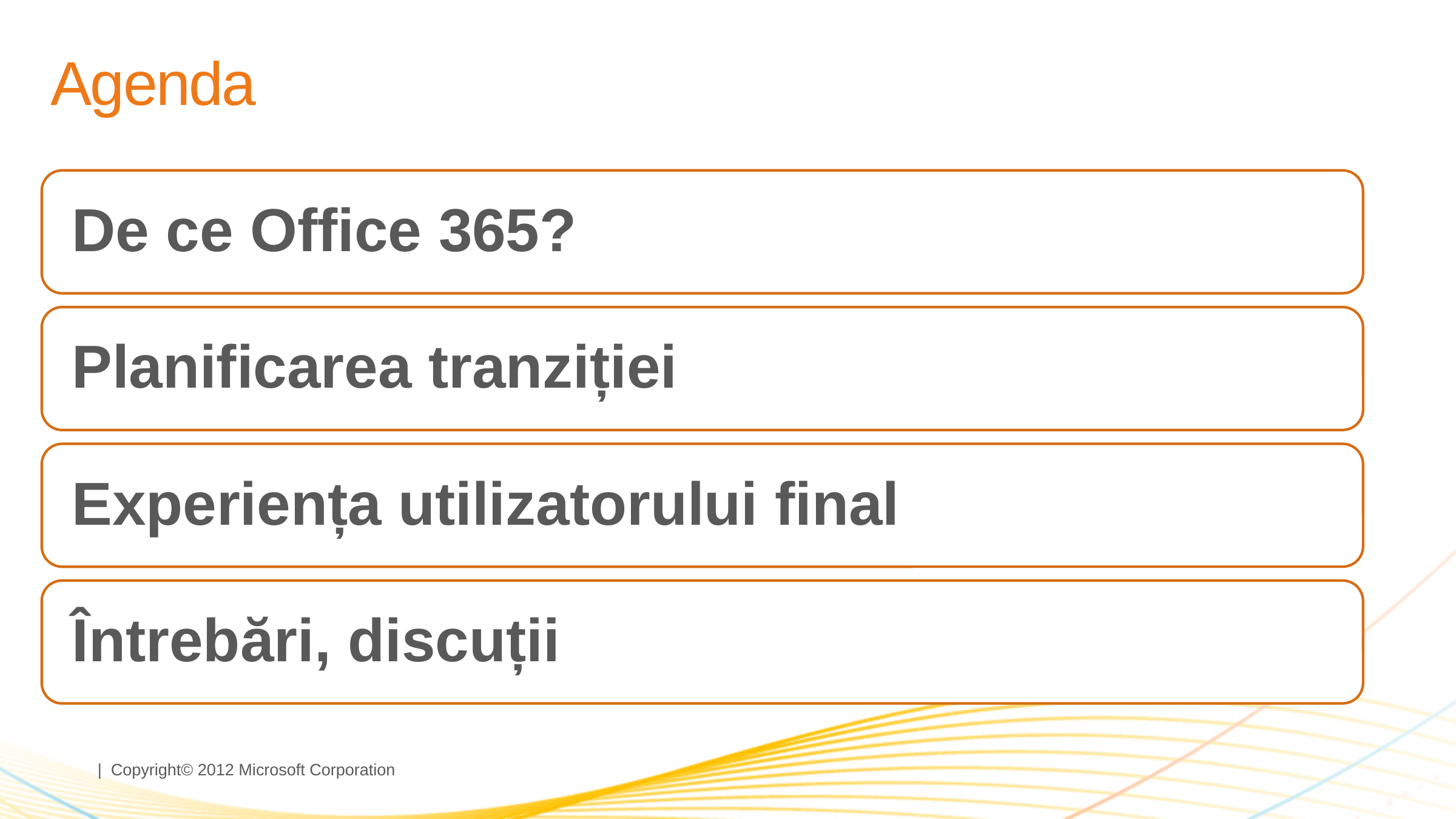

# Agenda
De ce Office 365?
Planificarea tranziției
Experiența utilizatorului final
Întrebări, discuții